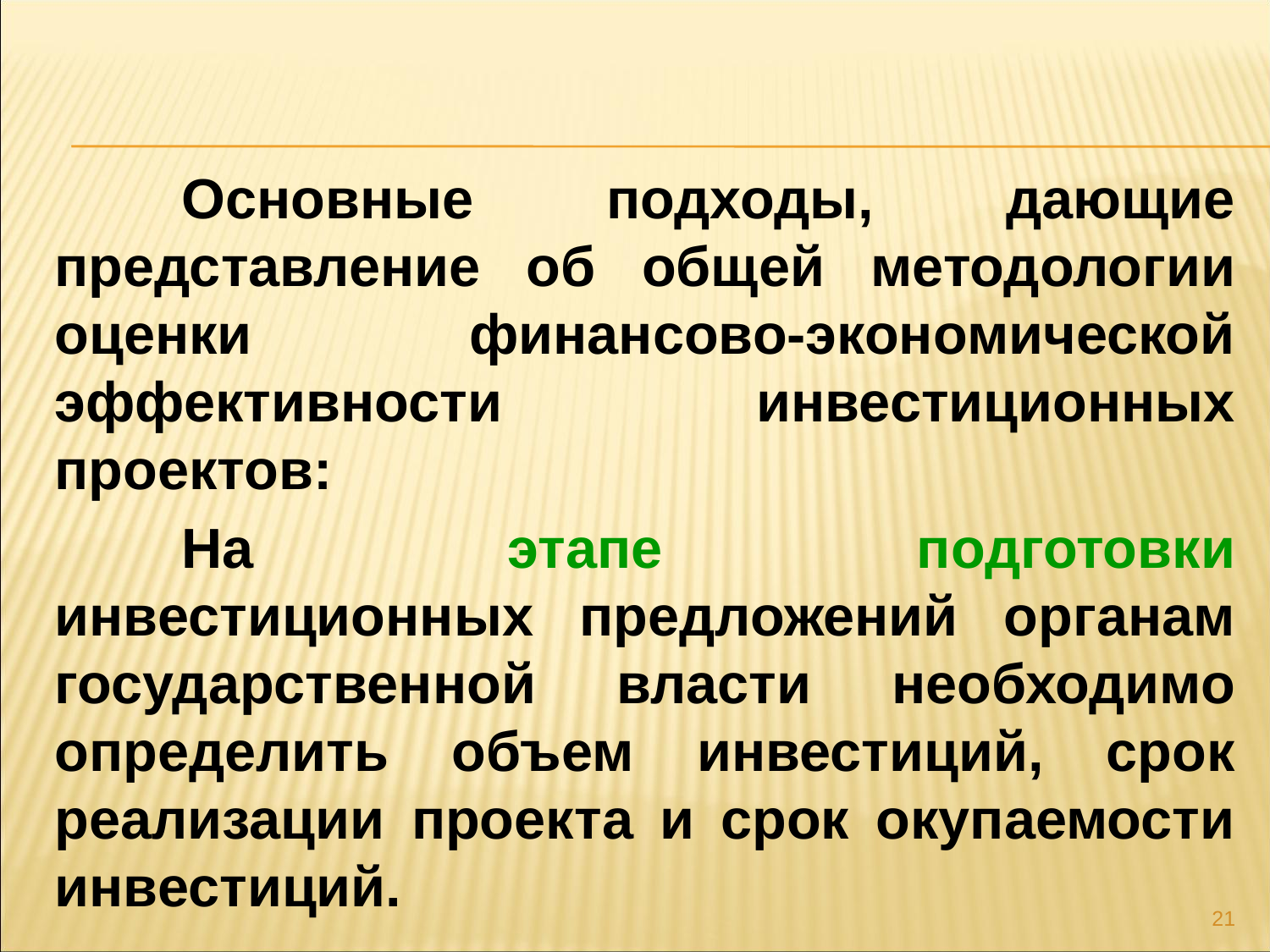

Основные подходы, дающие представление об общей методологии оценки финансово-экономической эффективности инвестиционных проектов:
	На этапе подготовки инвестиционных предложений органам государственной власти необходимо определить объем инвестиций, срок реализации проекта и срок окупаемости инвестиций.

21